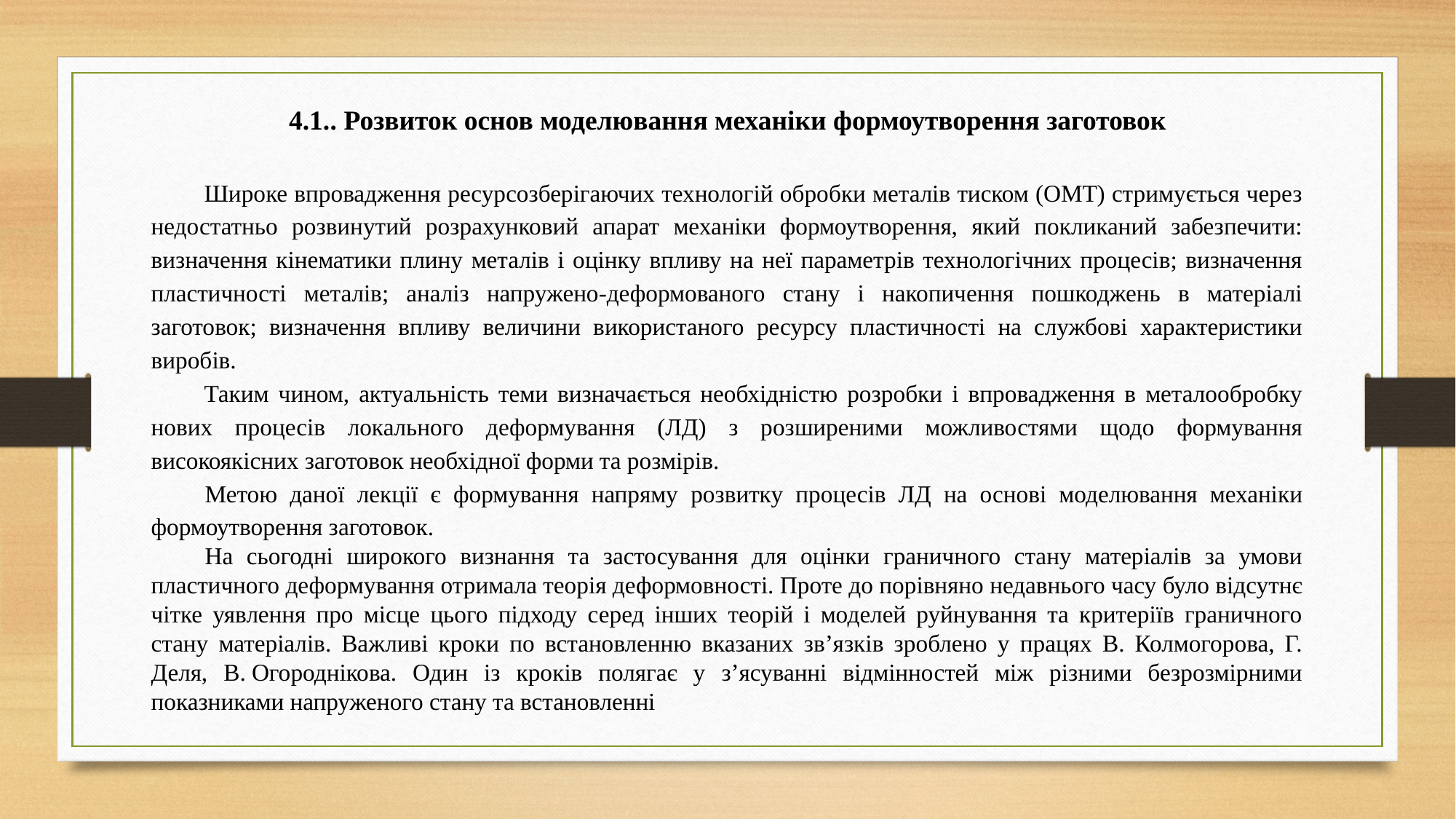

4.1.. Розвиток основ моделювання механіки формоутворення заготовок

Широке впровадження ресурсозберігаючих технологій обробки металів тиском (ОМТ) стримується через недостатньо розвинутий розрахунковий апарат механіки формоутворення, який покликаний забезпечити: визначення кінематики плину металів і оцінку впливу на неї параметрів технологічних процесів; визначення пластичності металів; аналіз напружено-деформованого стану і накопичення пошкоджень в матеріалі заготовок; визначення впливу величини використаного ресурсу пластичності на службові характеристики виробів.
Таким чином, актуальність теми визначається необхідністю розробки і впровадження в металообробку нових процесів локального деформування (ЛД) з розширеними можливостями щодо формування високоякісних заготовок необхідної форми та розмірів.
Метою даної лекції є формування напряму розвитку процесів ЛД на основі моделювання механіки формоутворення заготовок.
На сьогодні широкого визнання та застосування для оцінки граничного стану матеріалів за умови пластичного деформування отримала теорія деформовності. Проте до порівняно недавнього часу було відсутнє чітке уявлення про місце цього підходу серед інших теорій і моделей руйнування та критеріїв граничного стану матеріалів. Важливі кроки по встановленню вказаних зв’язків зроблено у працях В. Колмогорова, Г. Деля, В. Огороднікова. Один із кроків полягає у з’ясуванні відмінностей між різними безрозмірними показниками напруженого стану та встановленні